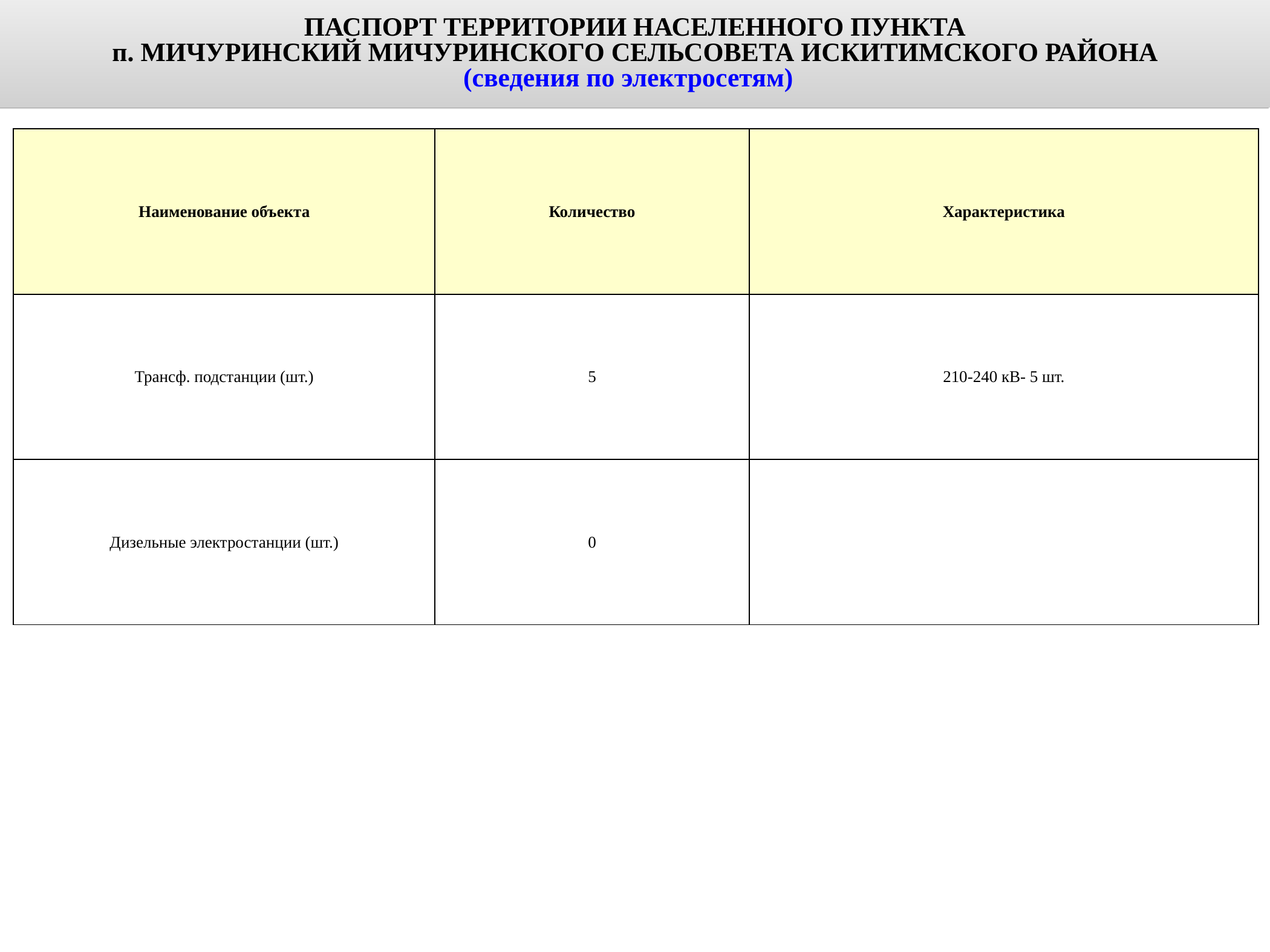

ПАСПОРТ ТЕРРИТОРИИ НАСЕЛЕННОГО ПУНКТА
п. МИЧУРИНСКИЙ МИЧУРИНСКОГО СЕЛЬСОВЕТА ИСКИТИМСКОГО РАЙОНА
(сведения по электросетям)
(сведения по электросетям)
| Наименование объекта | Количество | Характеристика |
| --- | --- | --- |
| Трансф. подстанции (шт.) | 5 | 210-240 кВ- 5 шт. |
| Дизельные электростанции (шт.) | 0 |  |